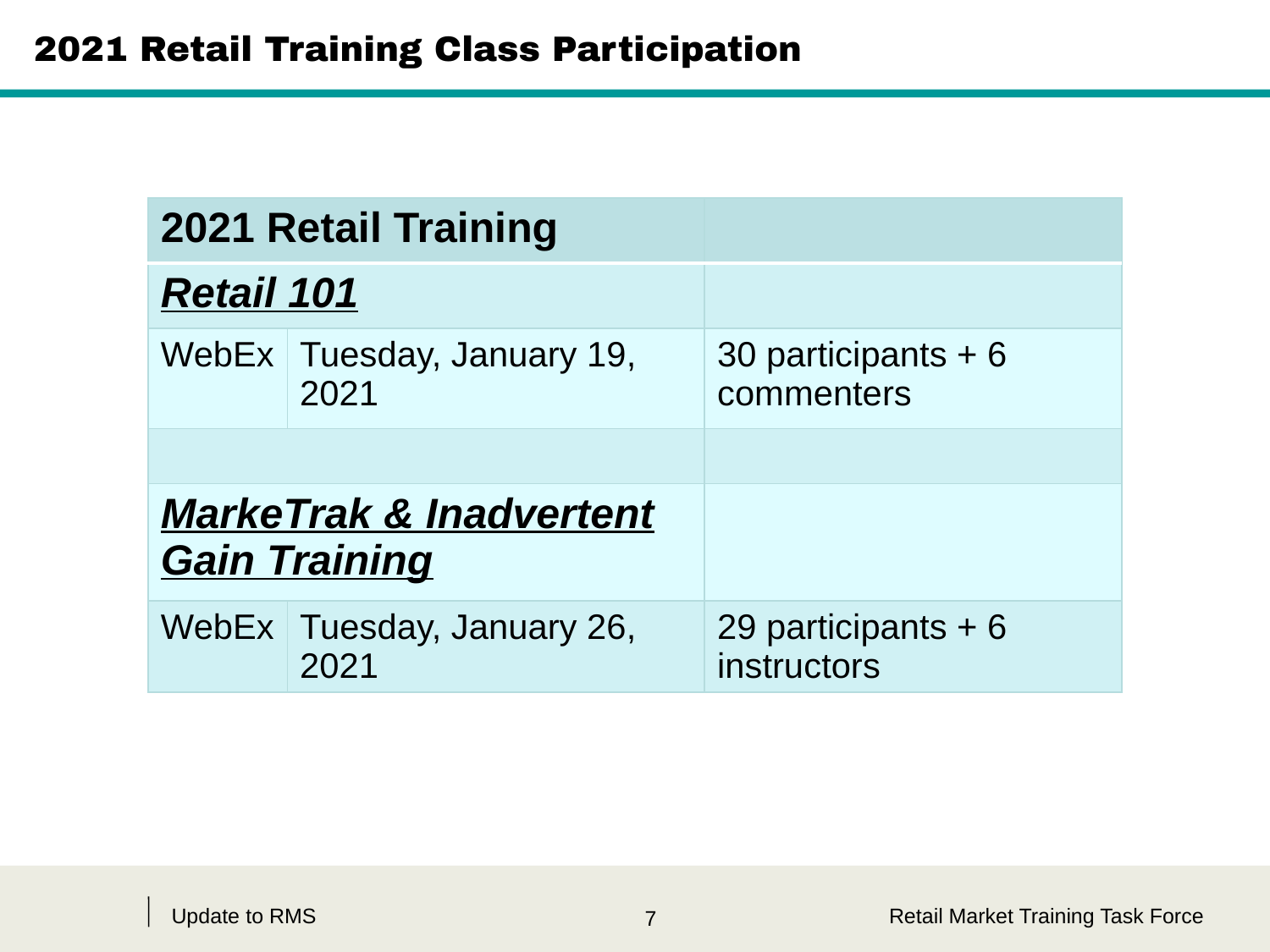

# 2021 Retail Training Class Participation
| 2021 Retail Training |  |  |
| --- | --- | --- |
| Retail 101 |  |  |
| WebEx | Tuesday, January 19, 2021 | 30 participants + 6 commenters |
|  |  |  |
| MarkeTrak & Inadvertent Gain Training |  |  |
| WebEx | Tuesday, January 26, 2021 | 29 participants + 6 instructors |
Update to RMS
Retail Market Training Task Force